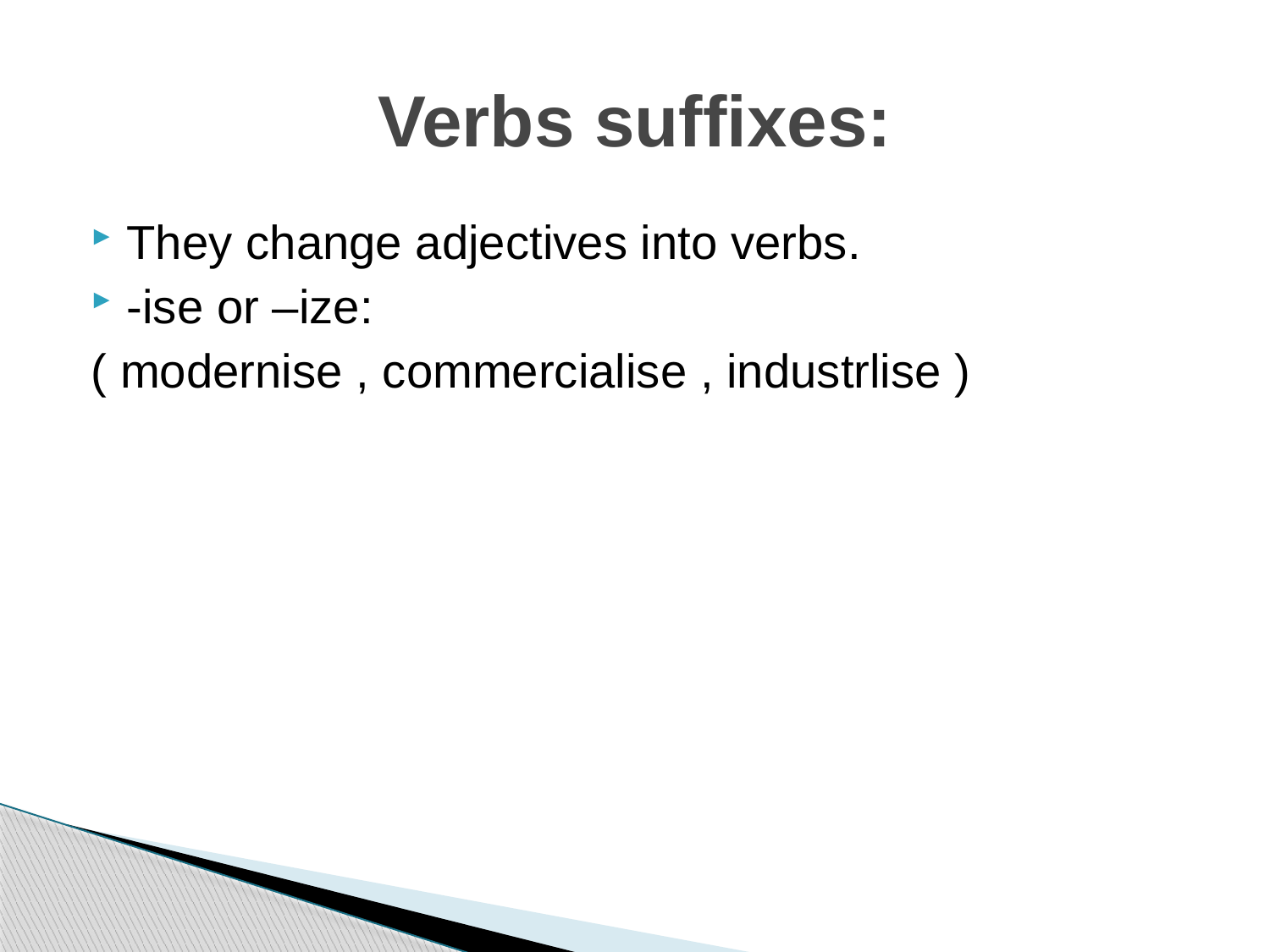

# Verbs suffixes:
They change adjectives into verbs.
-ise or –ize:
( modernise , commercialise , industrlise )